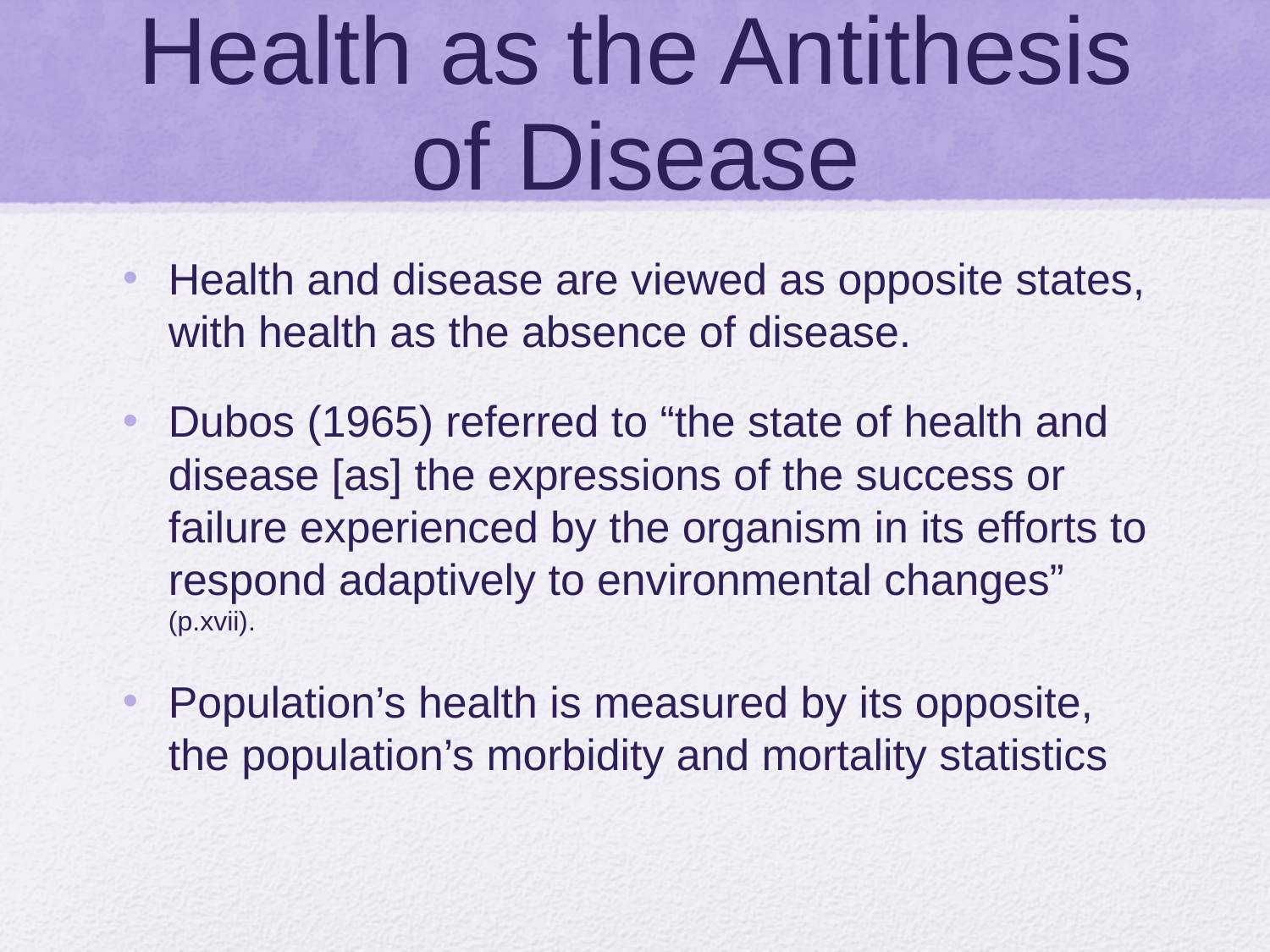

# Health as the Antithesis of Disease
Health and disease are viewed as opposite states, with health as the absence of disease.
Dubos (1965) referred to “the state of health and disease [as] the expressions of the success or failure experienced by the organism in its efforts to respond adaptively to environmental changes” (p.xvii).
Population’s health is measured by its opposite, the population’s morbidity and mortality statistics